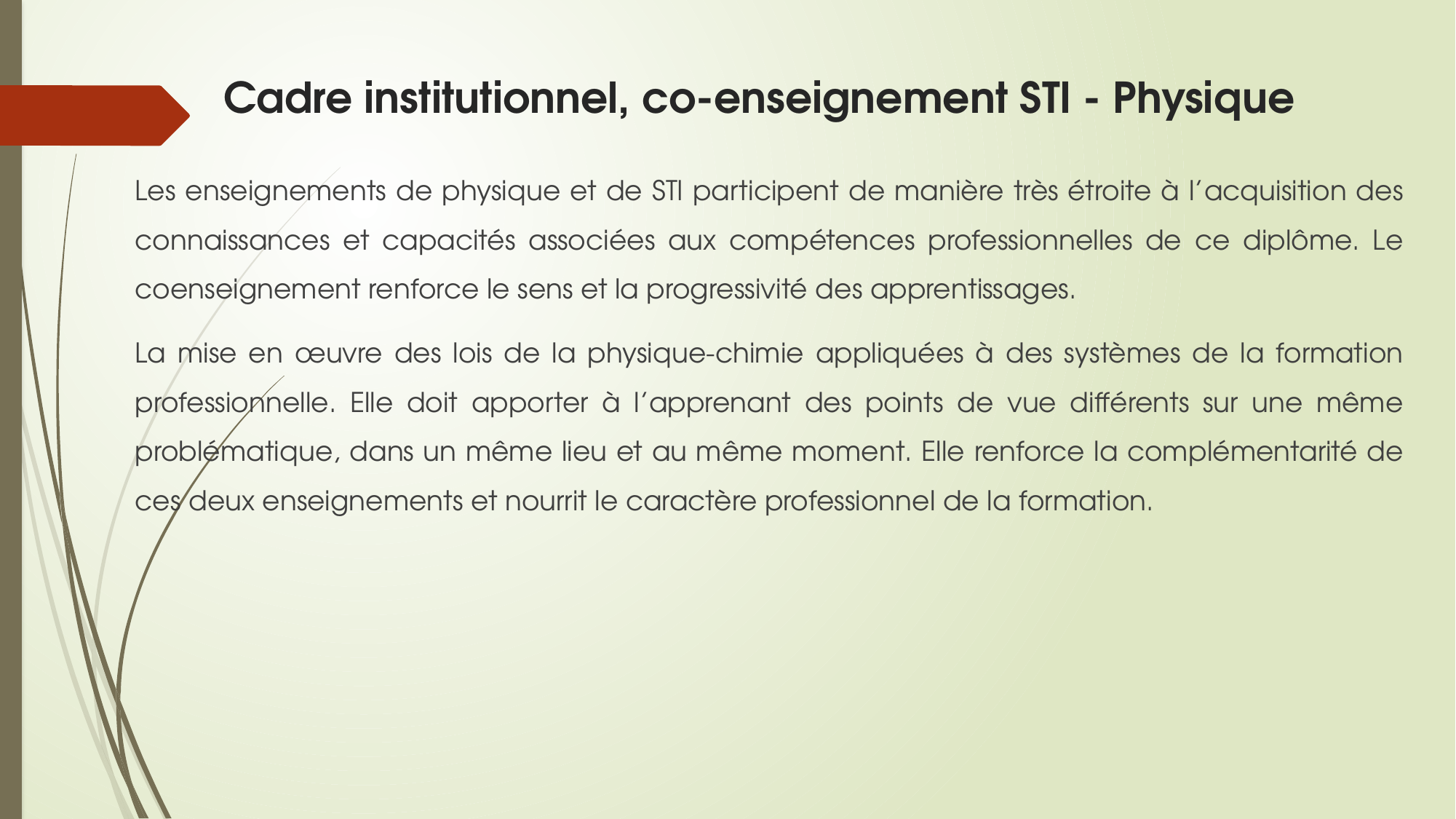

# Cadre institutionnel, co-enseignement STI - Physique
Les enseignements de physique et de STI participent de manière très étroite à l’acquisition des connaissances et capacités associées aux compétences professionnelles de ce diplôme. Le coenseignement renforce le sens et la progressivité des apprentissages.
La mise en œuvre des lois de la physique-chimie appliquées à des systèmes de la formation professionnelle. Elle doit apporter à l’apprenant des points de vue différents sur une même problématique, dans un même lieu et au même moment. Elle renforce la complémentarité de ces deux enseignements et nourrit le caractère professionnel de la formation.